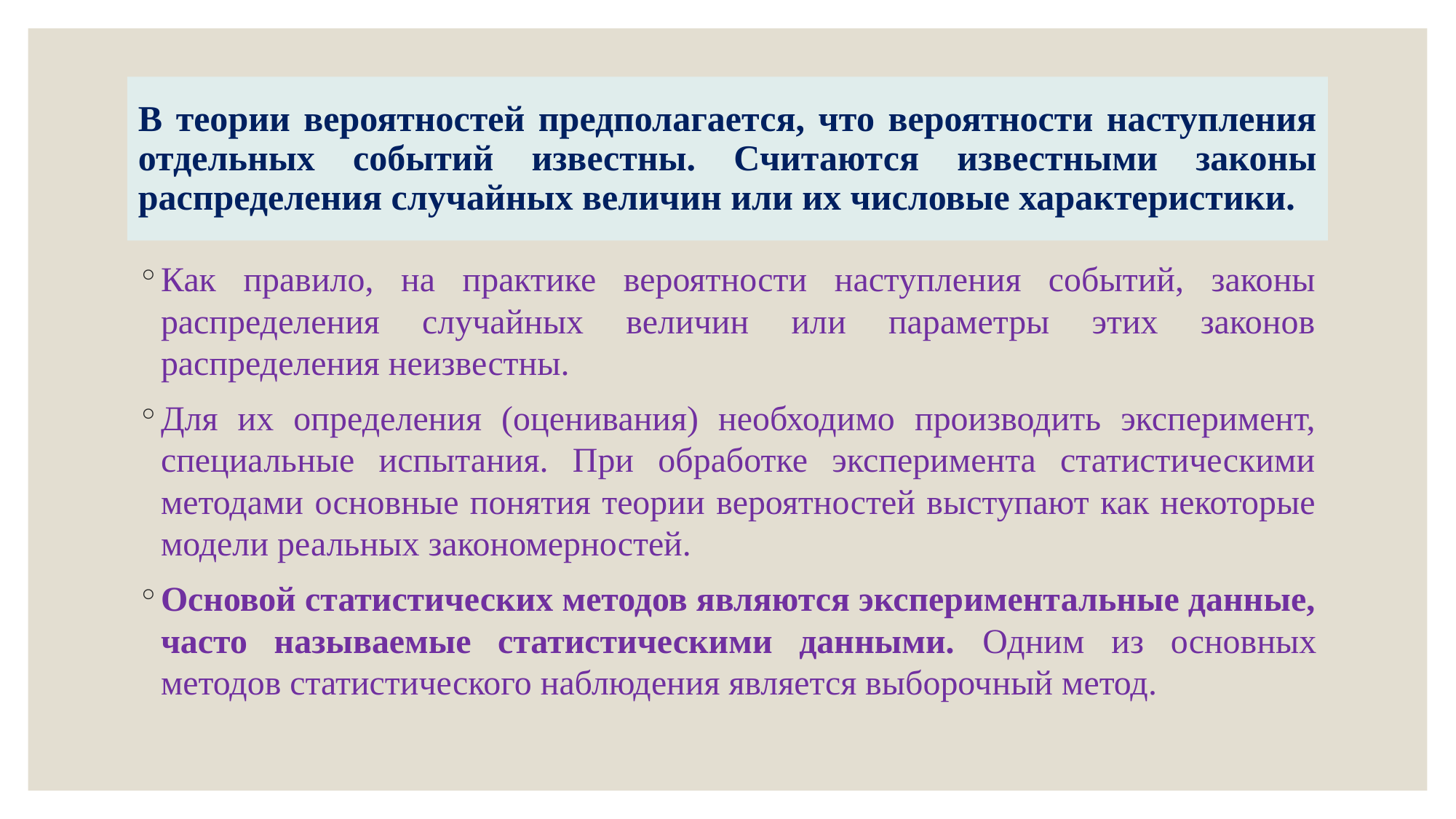

# В теории вероятностей предполагается, что вероятности наступления отдельных событий известны. Считаются известными законы распределения случайных величин или их числовые характеристики.
Как правило, на практике вероятности наступления событий, законы распределения случайных величин или параметры этих законов распределения неизвестны.
Для их определения (оценивания) необходимо производить эксперимент, специальные испытания. При обработке эксперимента статистическими методами основные понятия теории вероятностей выступают как некоторые модели реальных закономерностей.
Основой статистических методов являются экспериментальные данные, часто называемые статистическими данными. Одним из основных методов статистического наблюдения является выборочный метод.